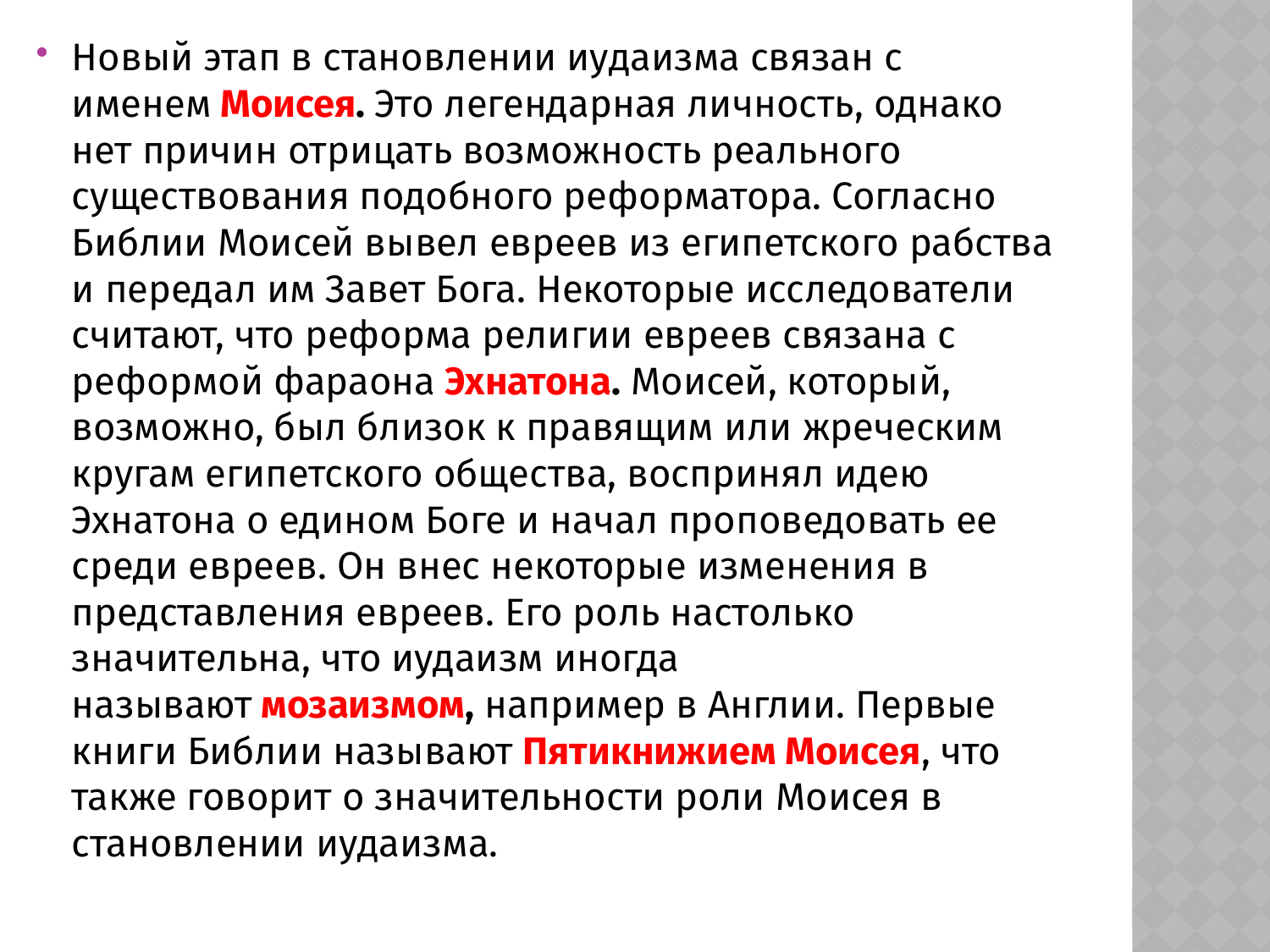

Новый этап в становлении иудаизма связан с именем Моисея. Это легендарная личность, однако нет причин отрицать возможность реального существования подобного реформатора. Согласно Библии Моисей вывел евреев из египетского рабства и передал им Завет Бога. Некоторые исследователи считают, что реформа религии евреев связана с реформой фараона Эхнатона. Моисей, который, возможно, был близок к правящим или жреческим кругам египетского общества, воспринял идею Эхнатона о едином Боге и начал проповедовать ее среди евреев. Он внес некоторые изменения в представления евреев. Его роль настолько значительна, что иудаизм иногда называют мозаизмом, например в Англии. Первые книги Библии называют Пятикнижием Моисея, что также говорит о значительности роли Моисея в становлении иудаизма.